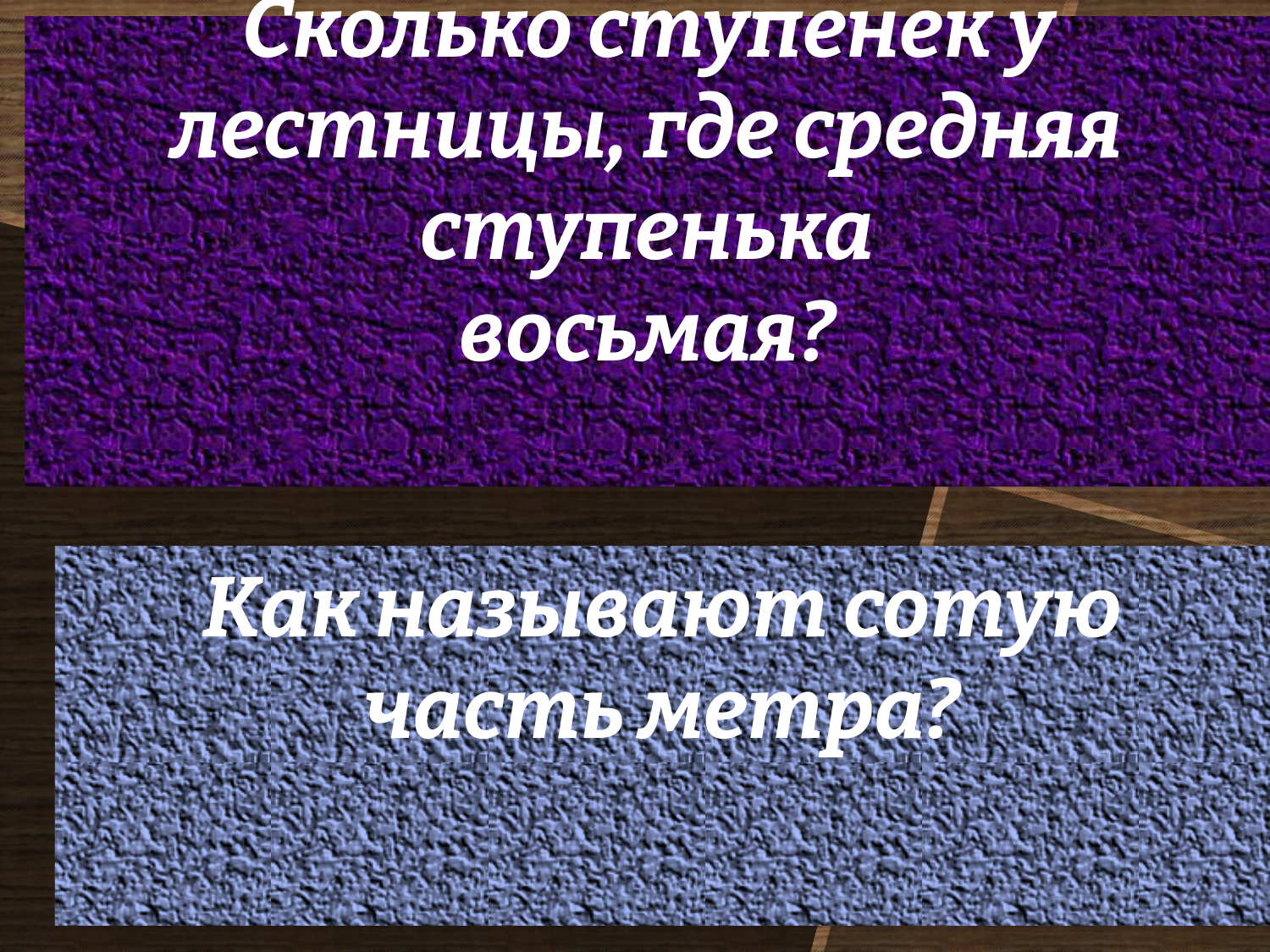

# Сколько ступенек у лестницы, где средняя ступенька восьмая?
Как называют сотую часть метра?